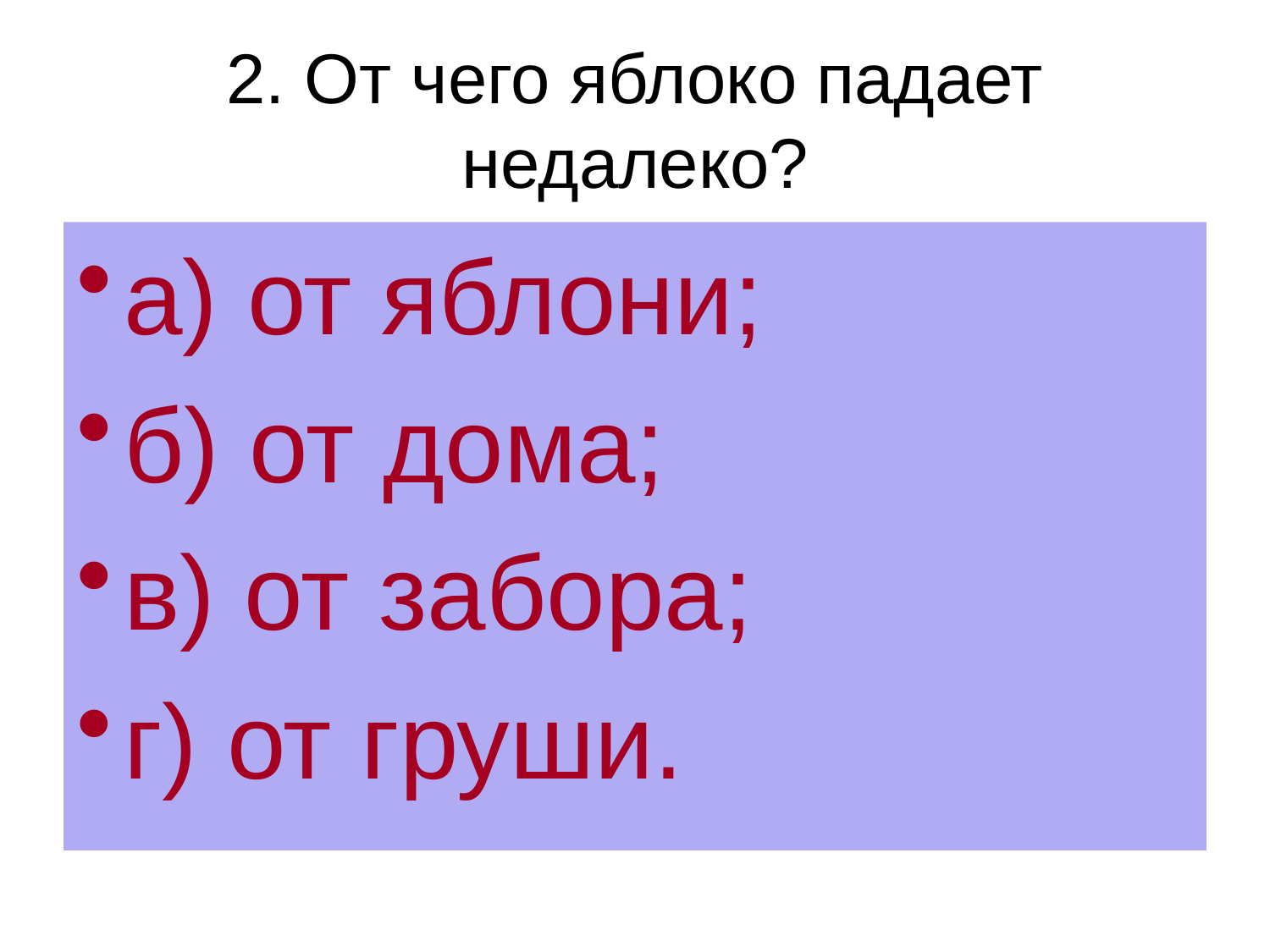

# 2. От чего яблоко падает недалеко?
а) от яблони;
б) от дома;
в) от забора;
г) от груши.